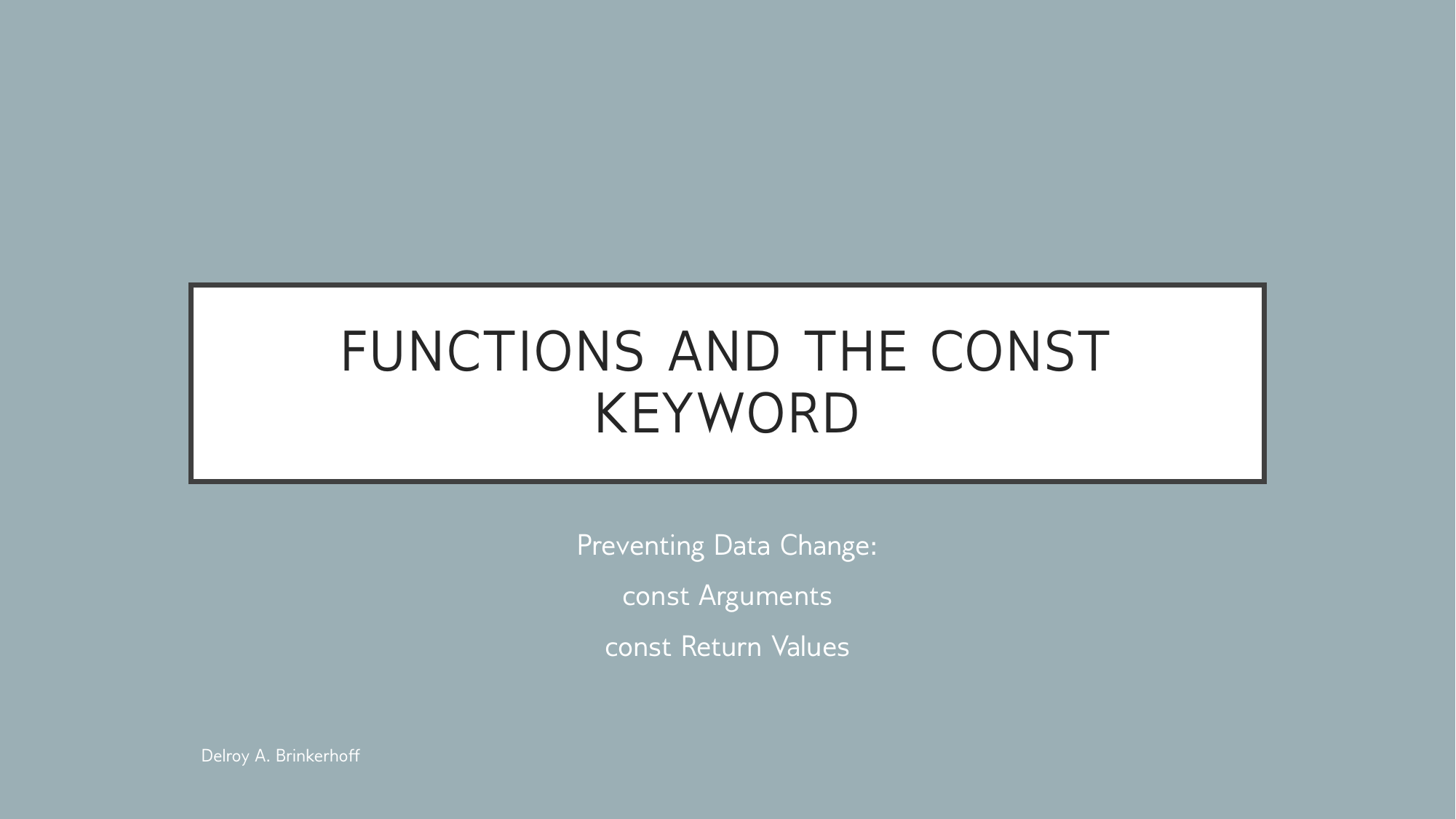

# Functions and the const keyword
Preventing Data Change:
const Arguments
const Return Values
Delroy A. Brinkerhoff